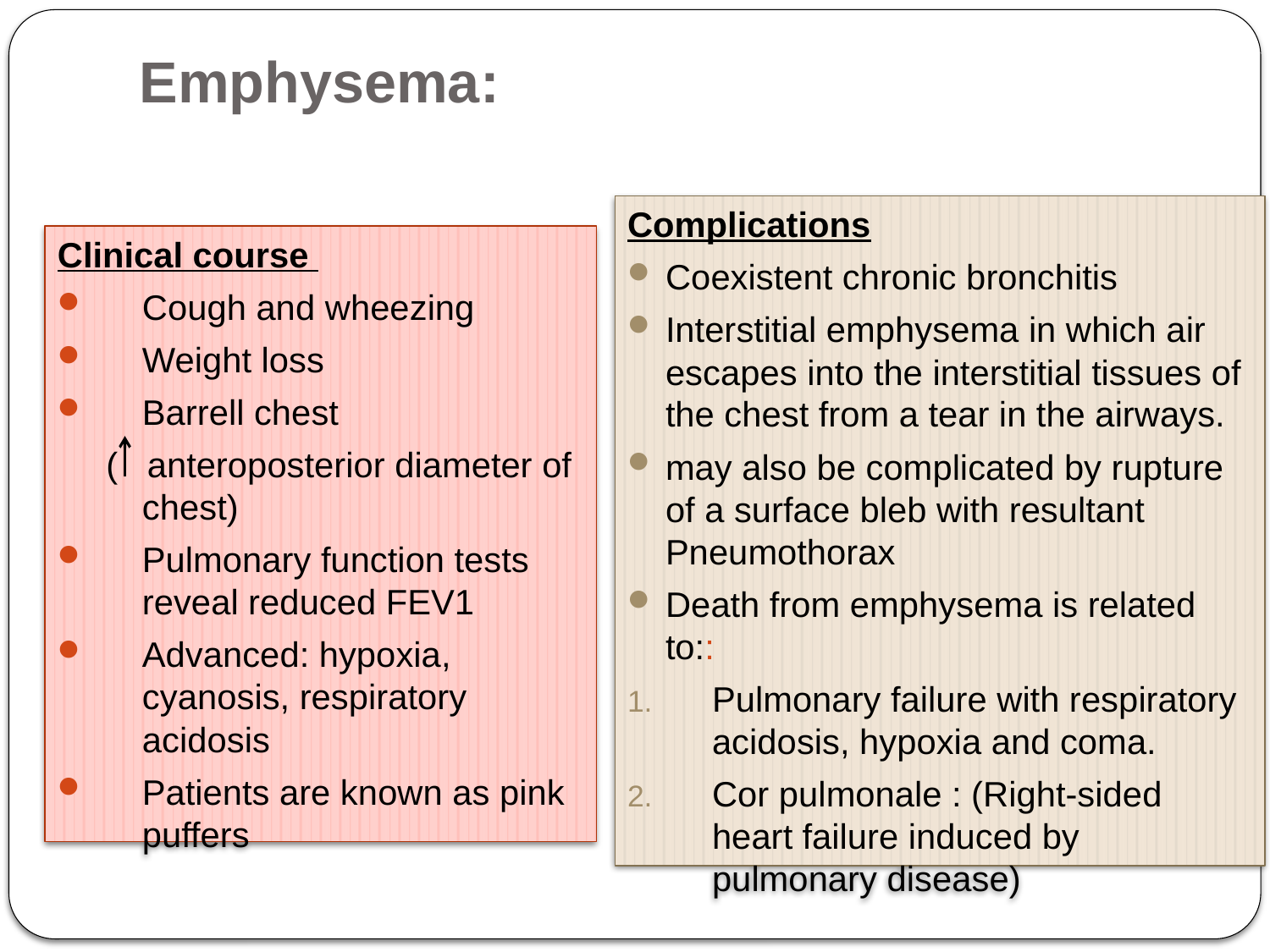

# Emphysema:
Complications
Coexistent chronic bronchitis
Interstitial emphysema in which air escapes into the interstitial tissues of the chest from a tear in the airways.
may also be complicated by rupture of a surface bleb with resultant Pneumothorax
Death from emphysema is related to::
Pulmonary failure with respiratory acidosis, hypoxia and coma.
Cor pulmonale : (Right-sided heart failure induced by        pulmonary disease)

Clinical course
Cough and wheezing
Weight loss
Barrell chest
     (   anteroposterior diameter of chest)
Pulmonary function tests reveal reduced FEV1
Advanced: hypoxia, cyanosis, respiratory acidosis
Patients are known as pink puffers